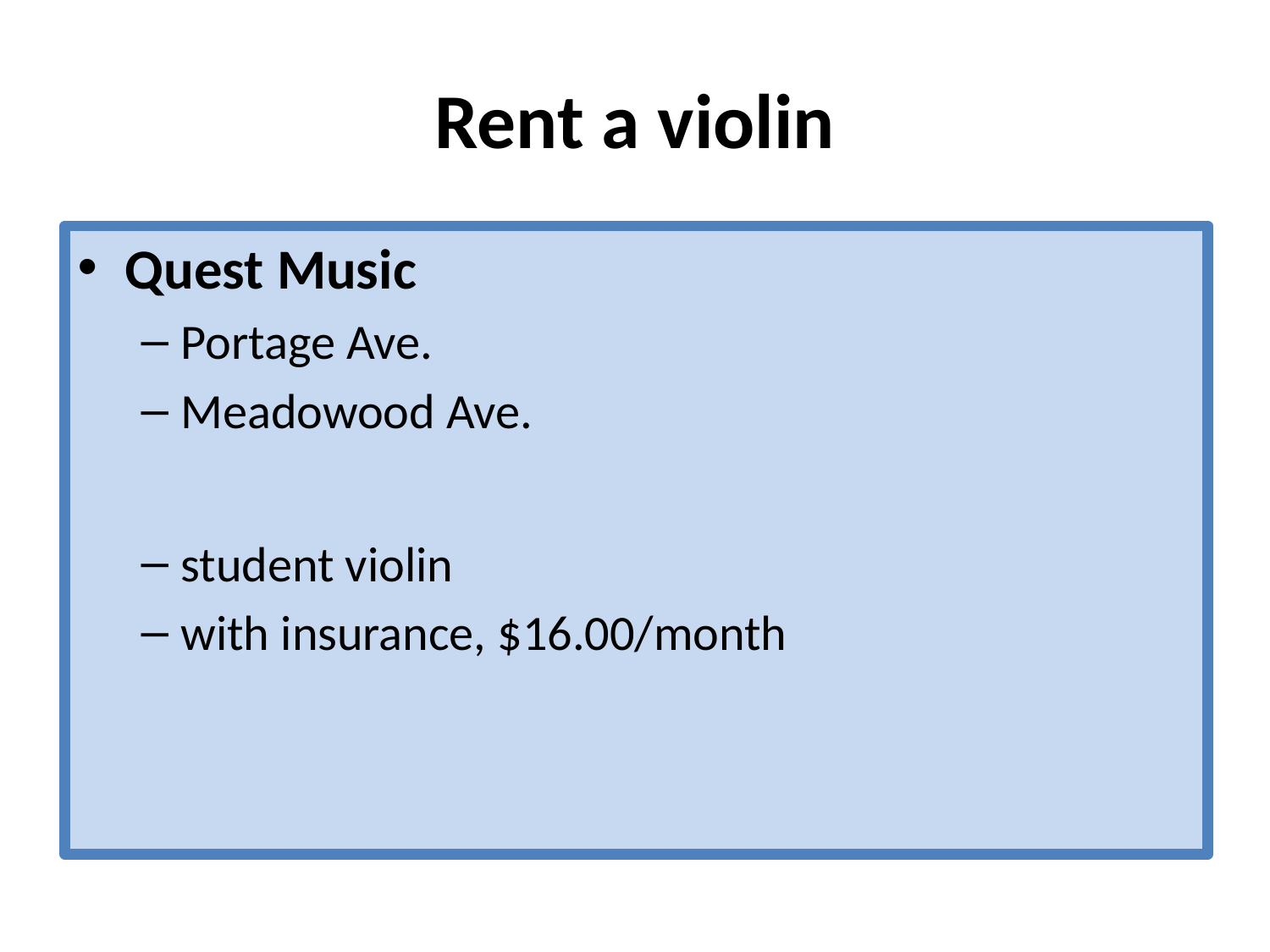

# Rent a violin
Quest Music
Portage Ave.
Meadowood Ave.

student violin
with insurance, $16.00/month